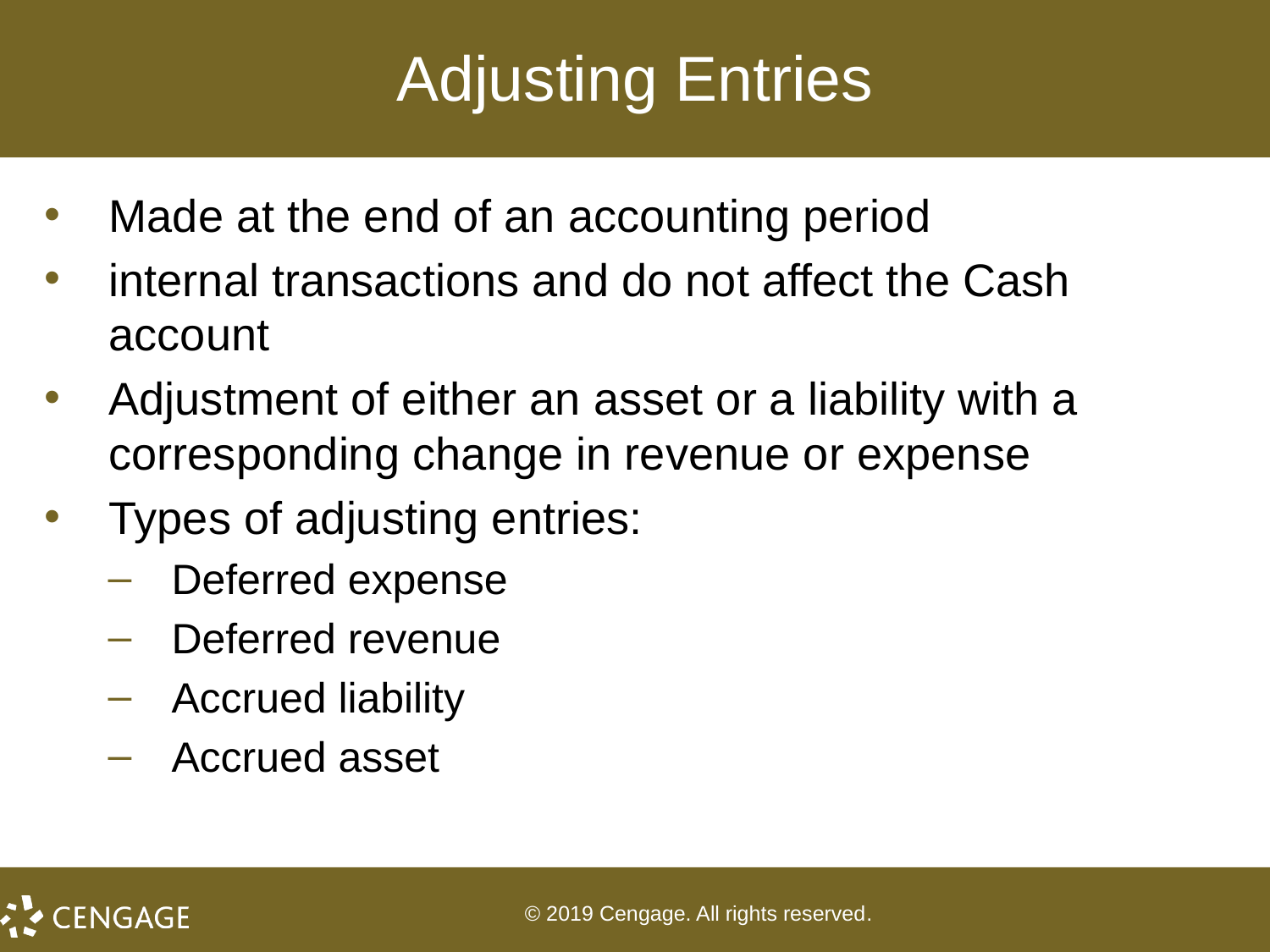

# Adjusting Entries
Made at the end of an accounting period
internal transactions and do not affect the Cash account
Adjustment of either an asset or a liability with a corresponding change in revenue or expense
Types of adjusting entries:
Deferred expense
Deferred revenue
Accrued liability
Accrued asset